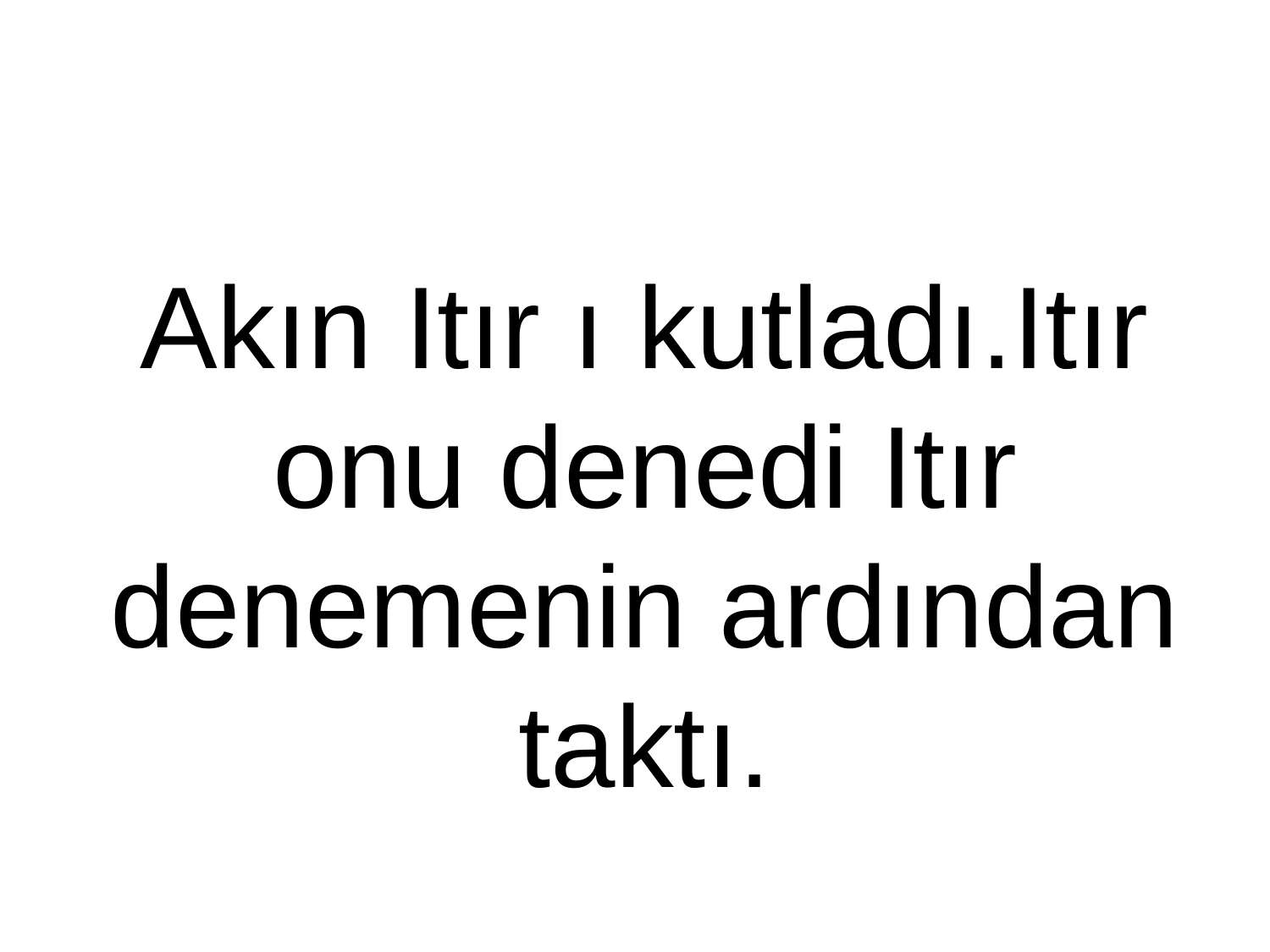

#
Akın Itır ı kutladı.Itır onu denedi Itır denemenin ardından taktı.